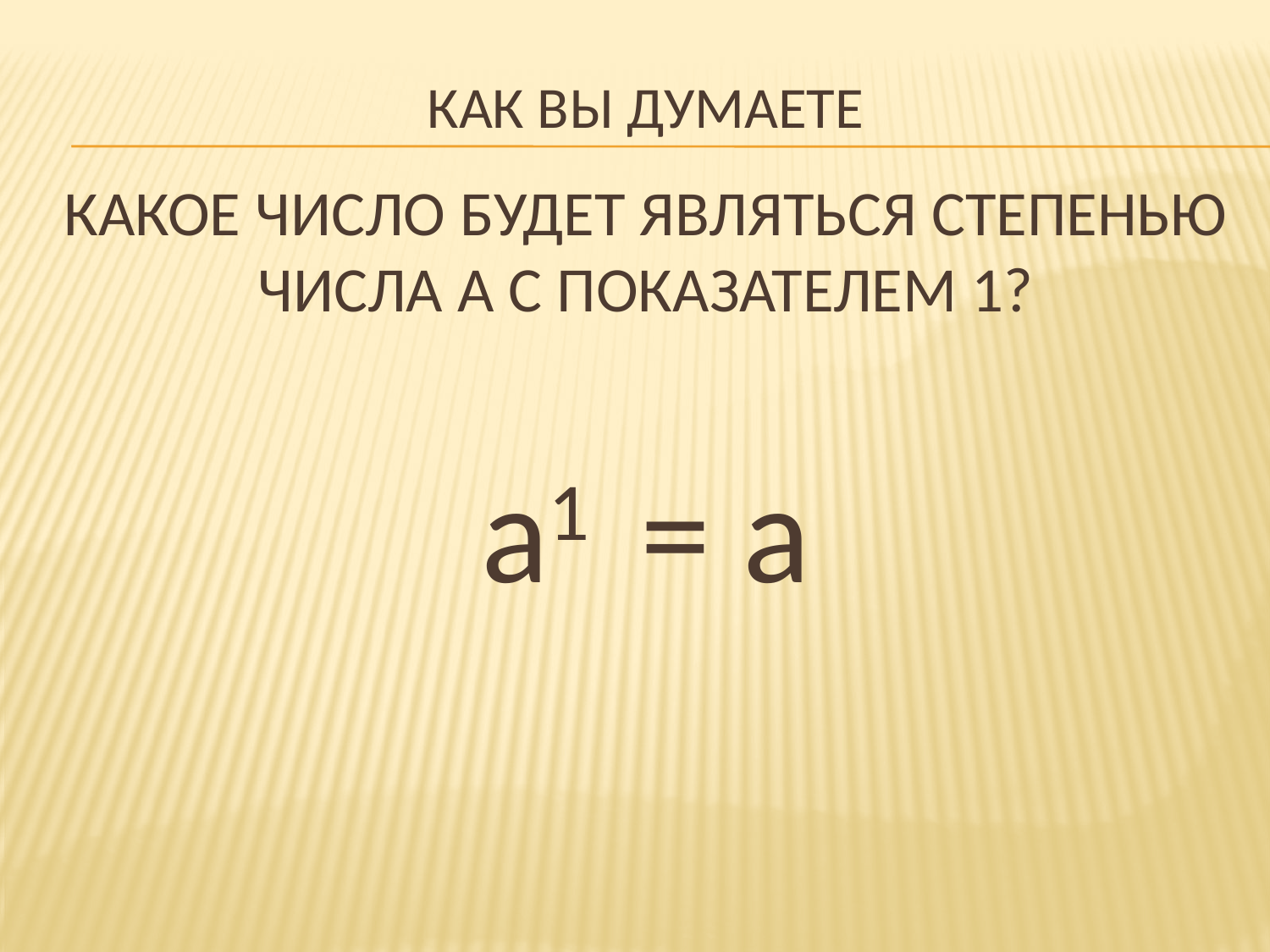

# Как вы думаете
какое число будет являться степенью числа а с показателем 1?

а1  = а